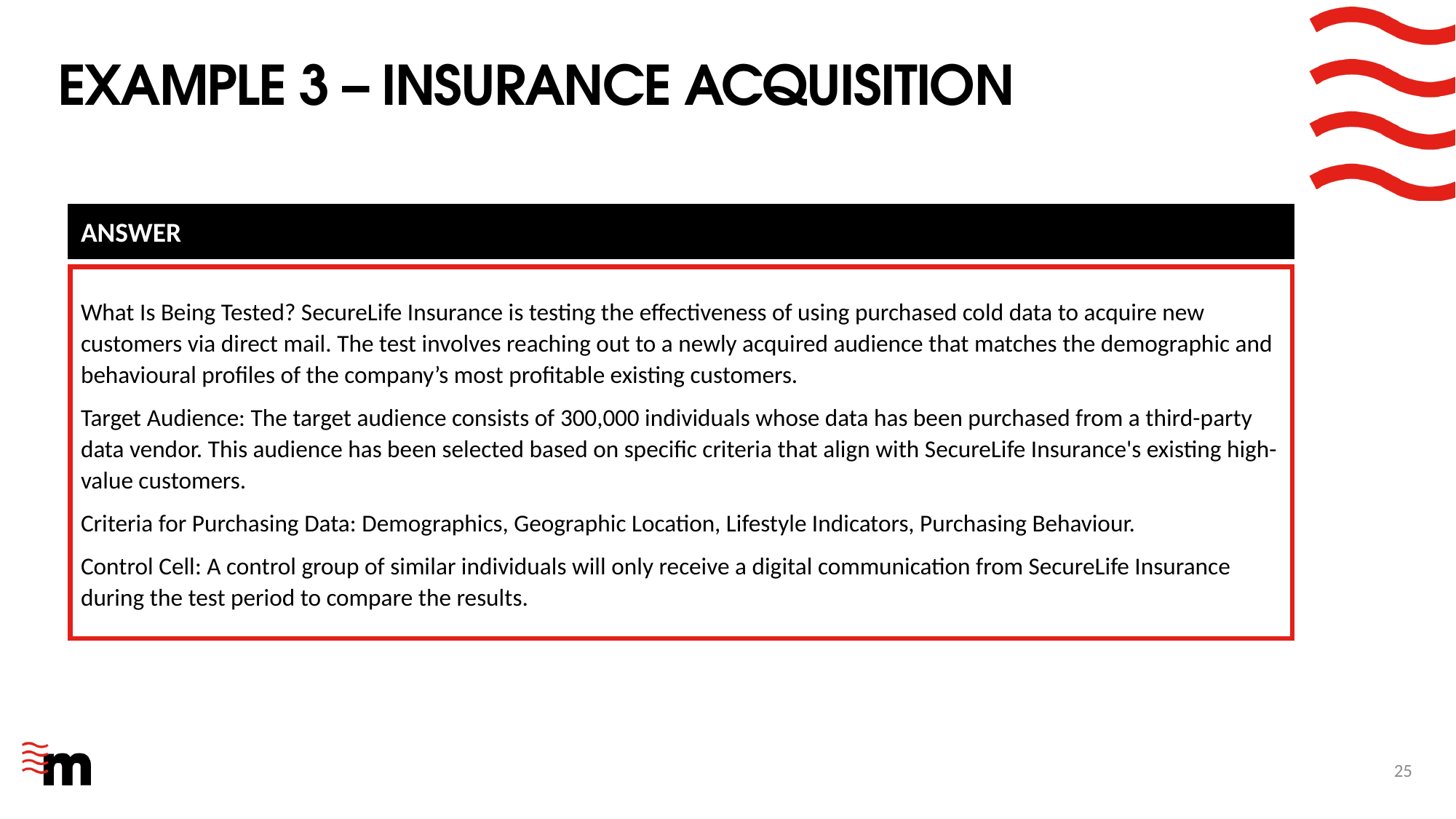

# Example 3 – insurance acquisition

ANSWER
What Is Being Tested? SecureLife Insurance is testing the effectiveness of using purchased cold data to acquire new customers via direct mail. The test involves reaching out to a newly acquired audience that matches the demographic and behavioural profiles of the company’s most profitable existing customers.
Target Audience: The target audience consists of 300,000 individuals whose data has been purchased from a third-party data vendor. This audience has been selected based on specific criteria that align with SecureLife Insurance's existing high-value customers.
Criteria for Purchasing Data: Demographics, Geographic Location, Lifestyle Indicators, Purchasing Behaviour.
Control Cell: A control group of similar individuals will only receive a digital communication from SecureLife Insurance during the test period to compare the results.
25